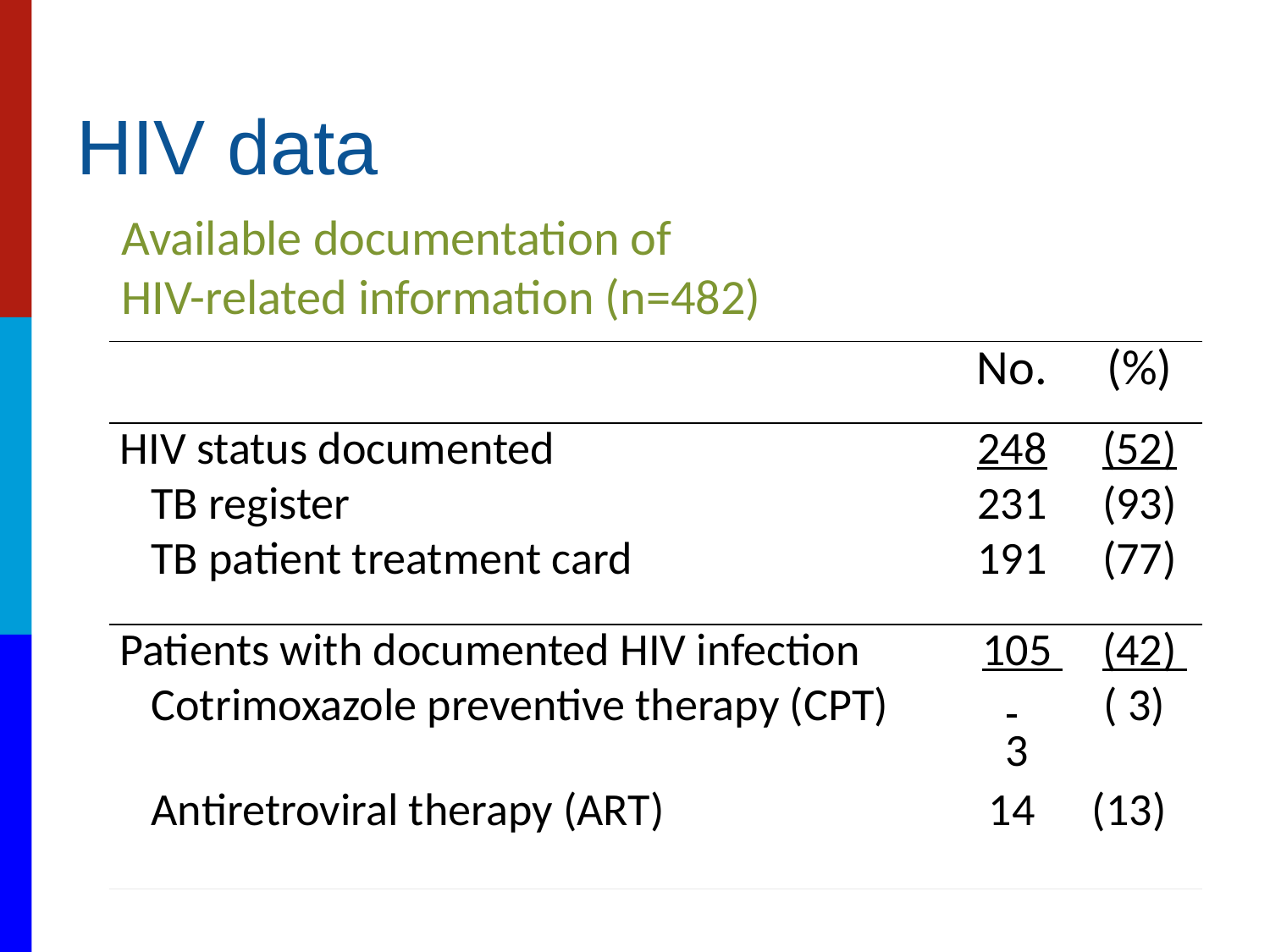

# HIV data
Available documentation of
HIV-related information (n=482)
|  | No. | (%) |
| --- | --- | --- |
| HIV status documented TB register TB patient treatment card | 248 231 191 | (52) (93) (77) |
| Patients with documented HIV infection Cotrimoxazole preventive therapy (CPT) | 105 3 | (42) ( 3) |
| Antiretroviral therapy (ART) | 14 | (13) |